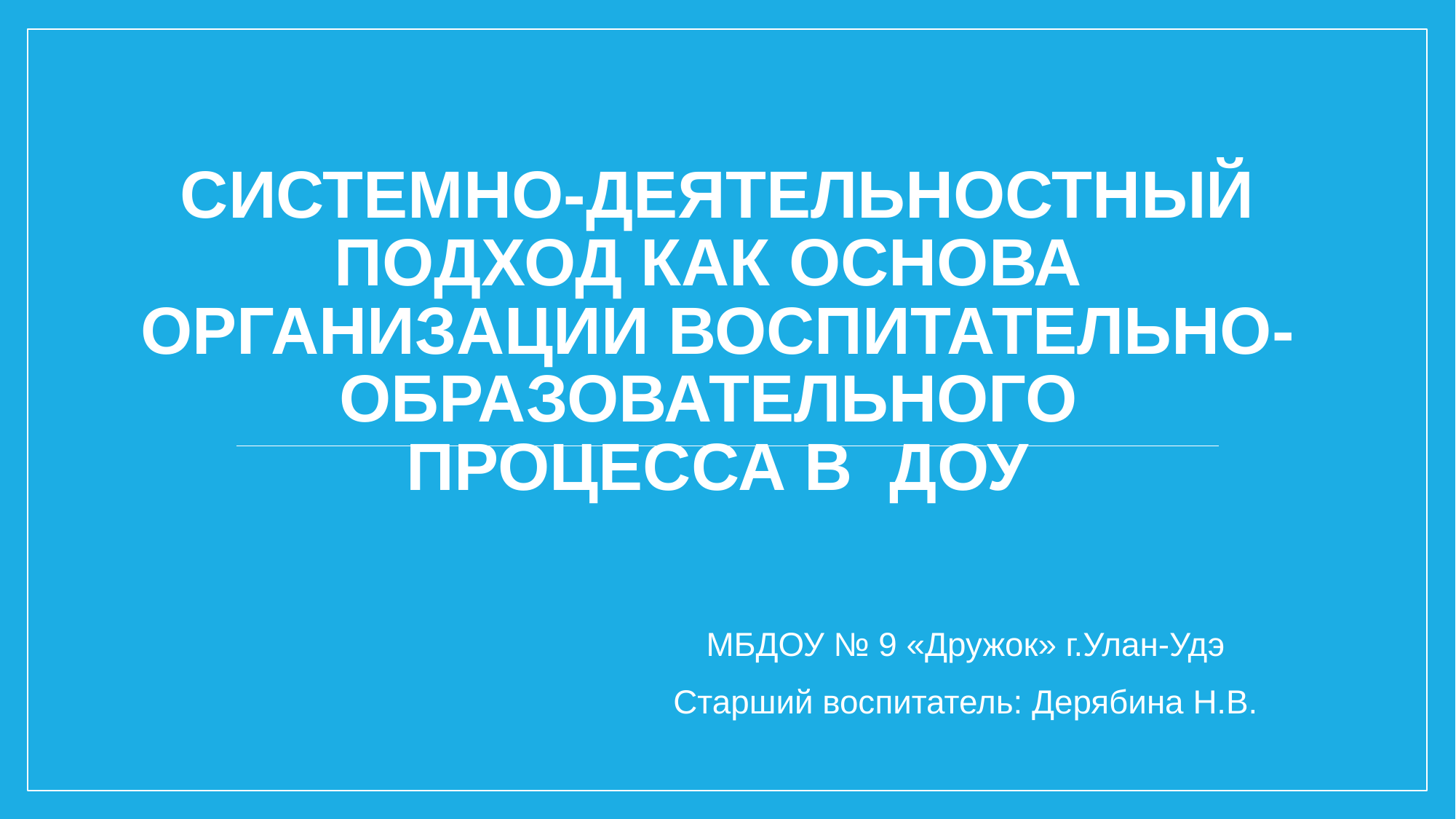

# Системно-деятельностный подход как основа организации воспитательно-образовательного процесса в  доу
МБДОУ № 9 «Дружок» г.Улан-Удэ
Старший воспитатель: Дерябина Н.В.